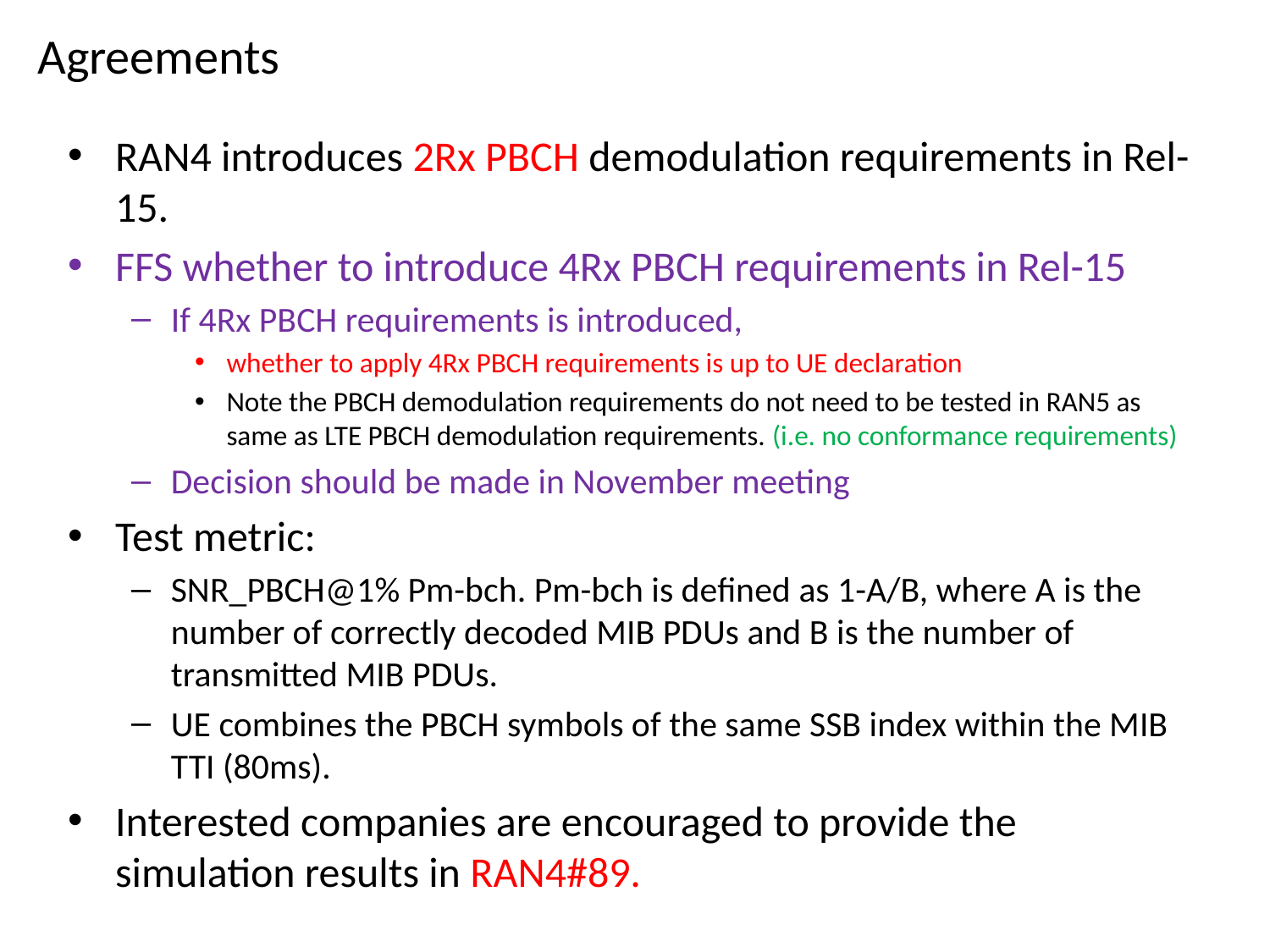

# Agreements
RAN4 introduces 2Rx PBCH demodulation requirements in Rel-15.
FFS whether to introduce 4Rx PBCH requirements in Rel-15
If 4Rx PBCH requirements is introduced,
whether to apply 4Rx PBCH requirements is up to UE declaration
Note the PBCH demodulation requirements do not need to be tested in RAN5 as same as LTE PBCH demodulation requirements. (i.e. no conformance requirements)
Decision should be made in November meeting
Test metric:
SNR_PBCH@1% Pm-bch. Pm-bch is defined as 1-A/B, where A is the number of correctly decoded MIB PDUs and B is the number of transmitted MIB PDUs.
UE combines the PBCH symbols of the same SSB index within the MIB TTI (80ms).
Interested companies are encouraged to provide the simulation results in RAN4#89.